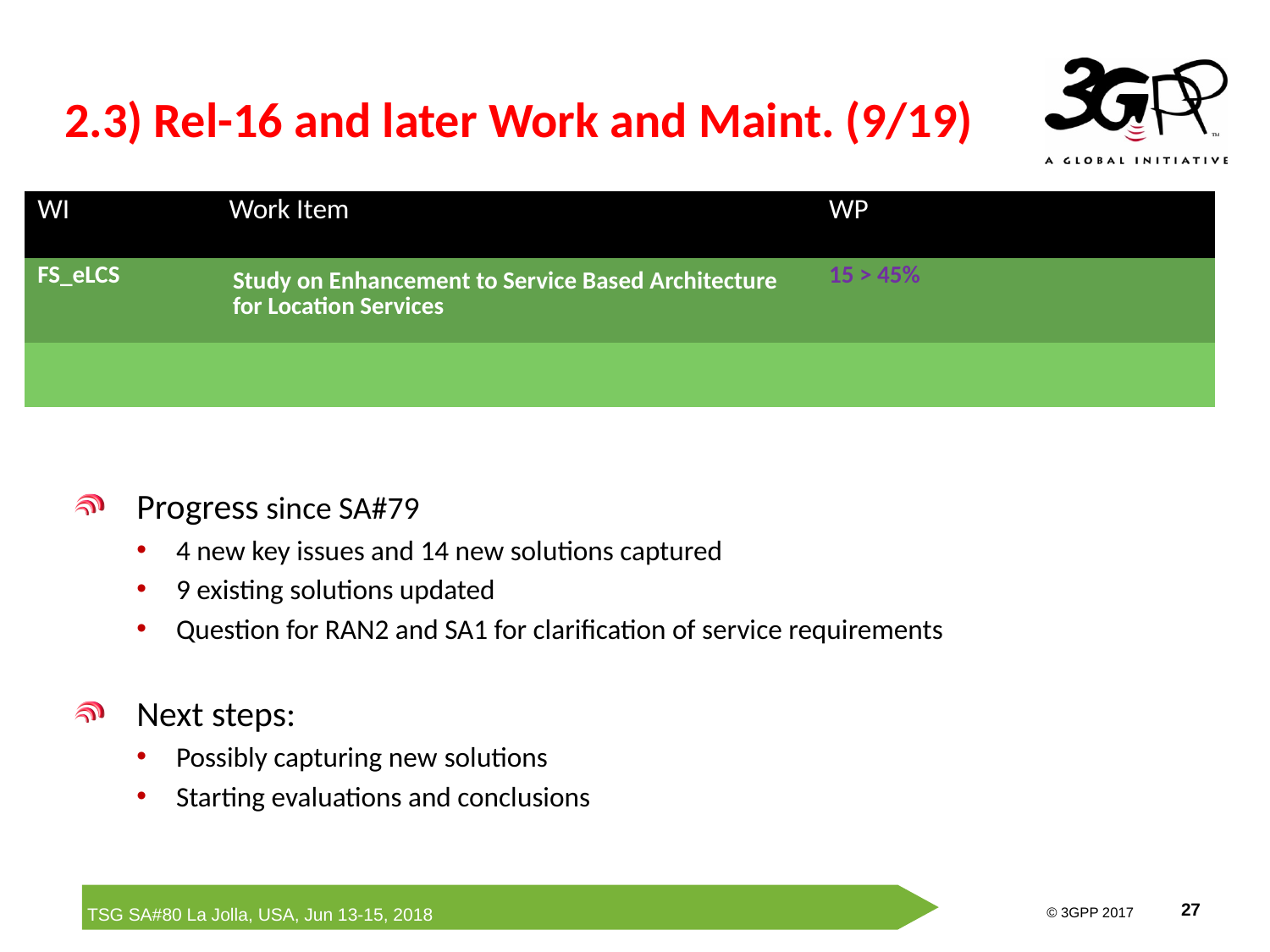

# 2.3) Rel-16 and later Work and Maint. (9/19)
| WI | Work Item | WP |  |  |
| --- | --- | --- | --- | --- |
| FS\_eLCS | Study on Enhancement to Service Based Architecture for Location Services | 15 > 45% |  |  |
|  |  |  |  |  |
Progress since SA#79
4 new key issues and 14 new solutions captured
9 existing solutions updated
Question for RAN2 and SA1 for clarification of service requirements

Next steps:
Possibly capturing new solutions
Starting evaluations and conclusions